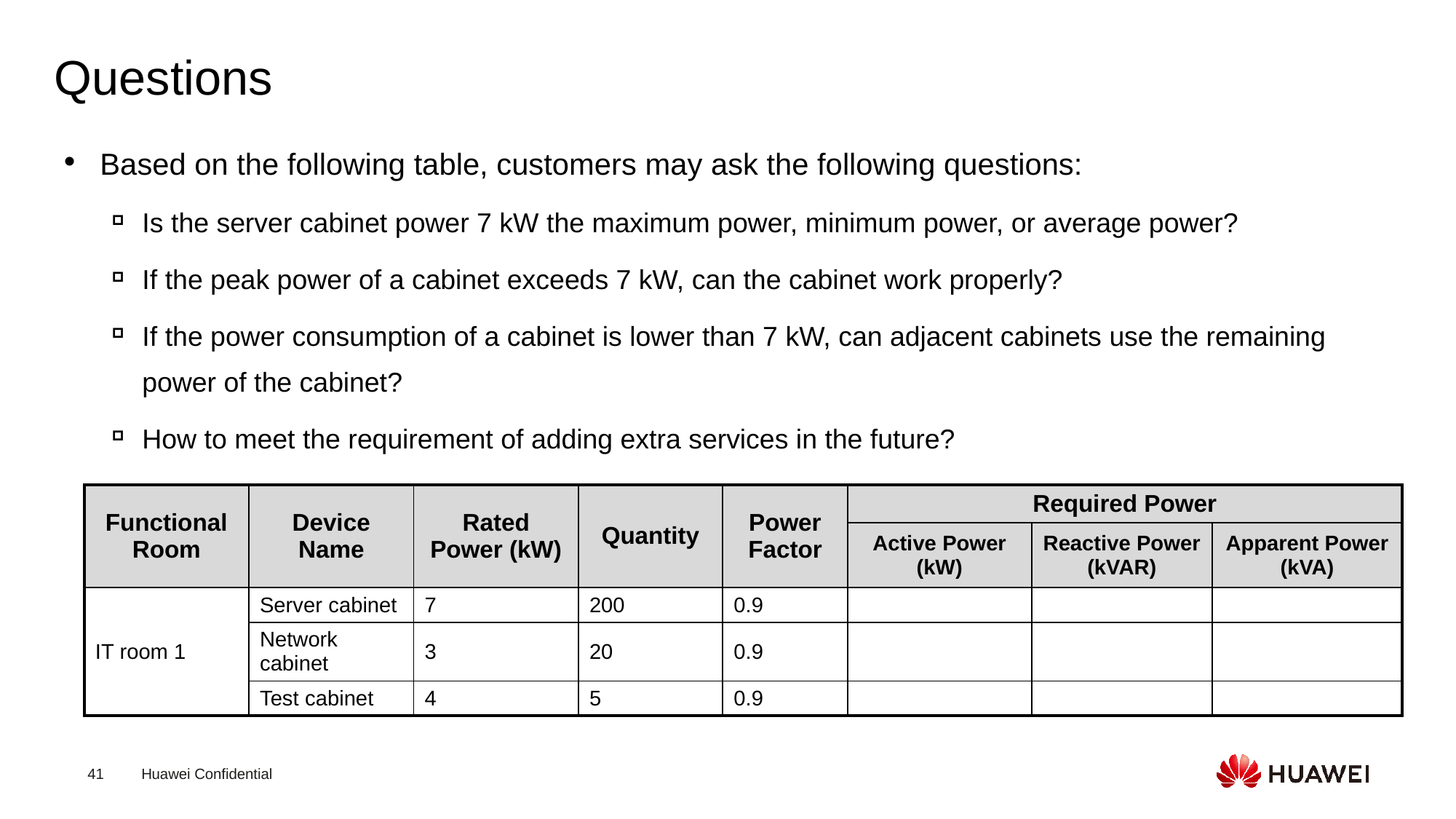

# Questions
Based on the following table, customers may ask the following questions:
Is the server cabinet power 7 kW the maximum power, minimum power, or average power?
If the peak power of a cabinet exceeds 7 kW, can the cabinet work properly?
If the power consumption of a cabinet is lower than 7 kW, can adjacent cabinets use the remaining power of the cabinet?
How to meet the requirement of adding extra services in the future?
| Functional Room | Device Name | Rated Power (kW) | Quantity | Power Factor | Required Power |  |  |
| --- | --- | --- | --- | --- | --- | --- | --- |
|  |  |  |  |  | Active Power (kW) | Reactive Power (kVAR) | Apparent Power (kVA) |
| IT room 1 | Server cabinet | 7 | 200 | 0.9 |  |  |  |
|  | Network cabinet | 3 | 20 | 0.9 |  |  |  |
|  | Test cabinet | 4 | 5 | 0.9 |  |  |  |